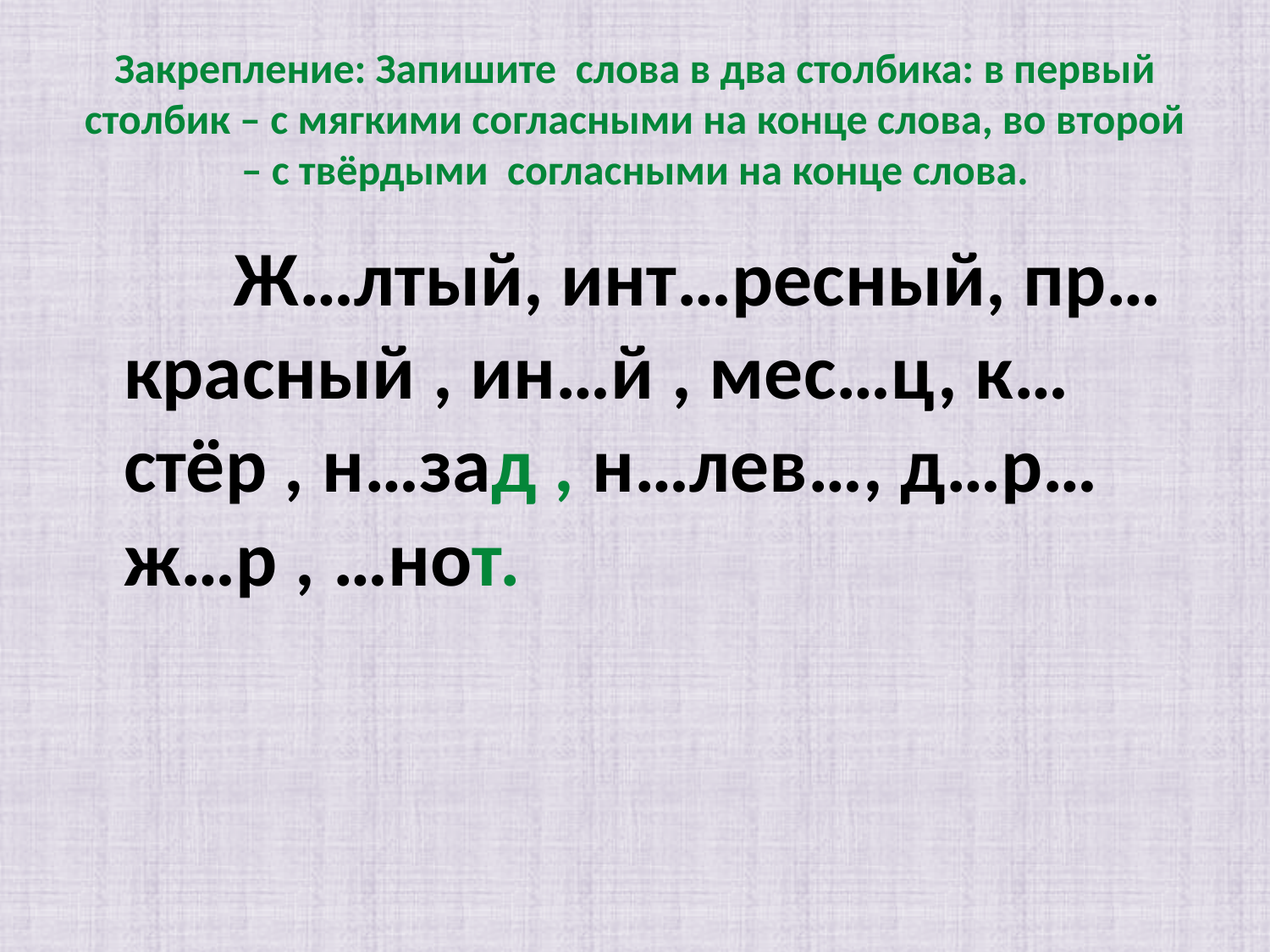

# Закрепление: Запишите  слова в два столбика: в первый столбик – с мягкими согласными на конце слова, во второй – с твёрдыми  согласными на конце слова.

         Ж…лтый, инт…ресный, пр…красный , ин…й , мес…ц, к…стёр , н…зад , н…лев…, д…р…ж…р , …нот.